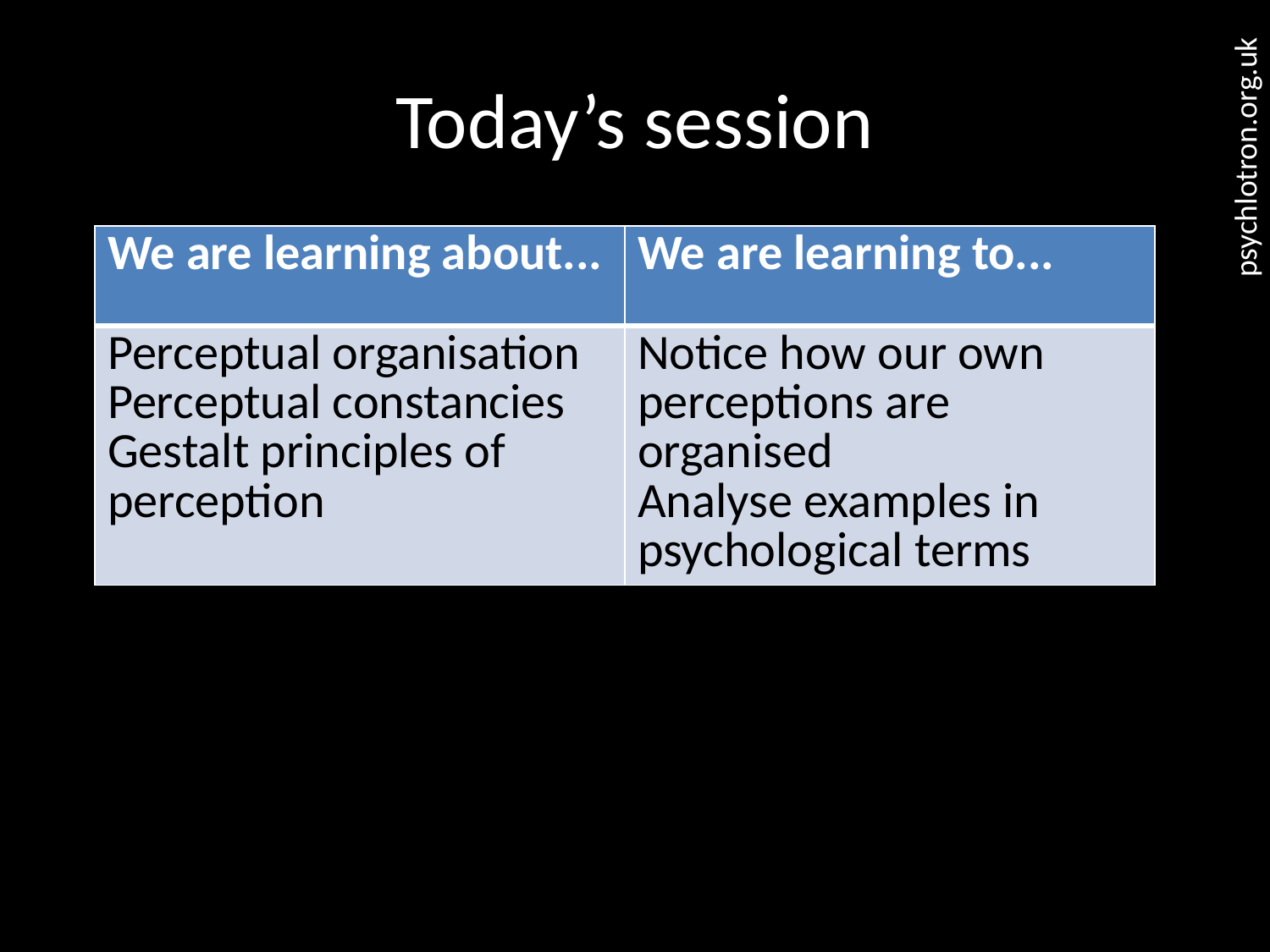

# Today’s session
| We are learning about... | We are learning to... |
| --- | --- |
| Perceptual organisation Perceptual constancies Gestalt principles of perception | Notice how our own perceptions are organised Analyse examples in psychological terms |